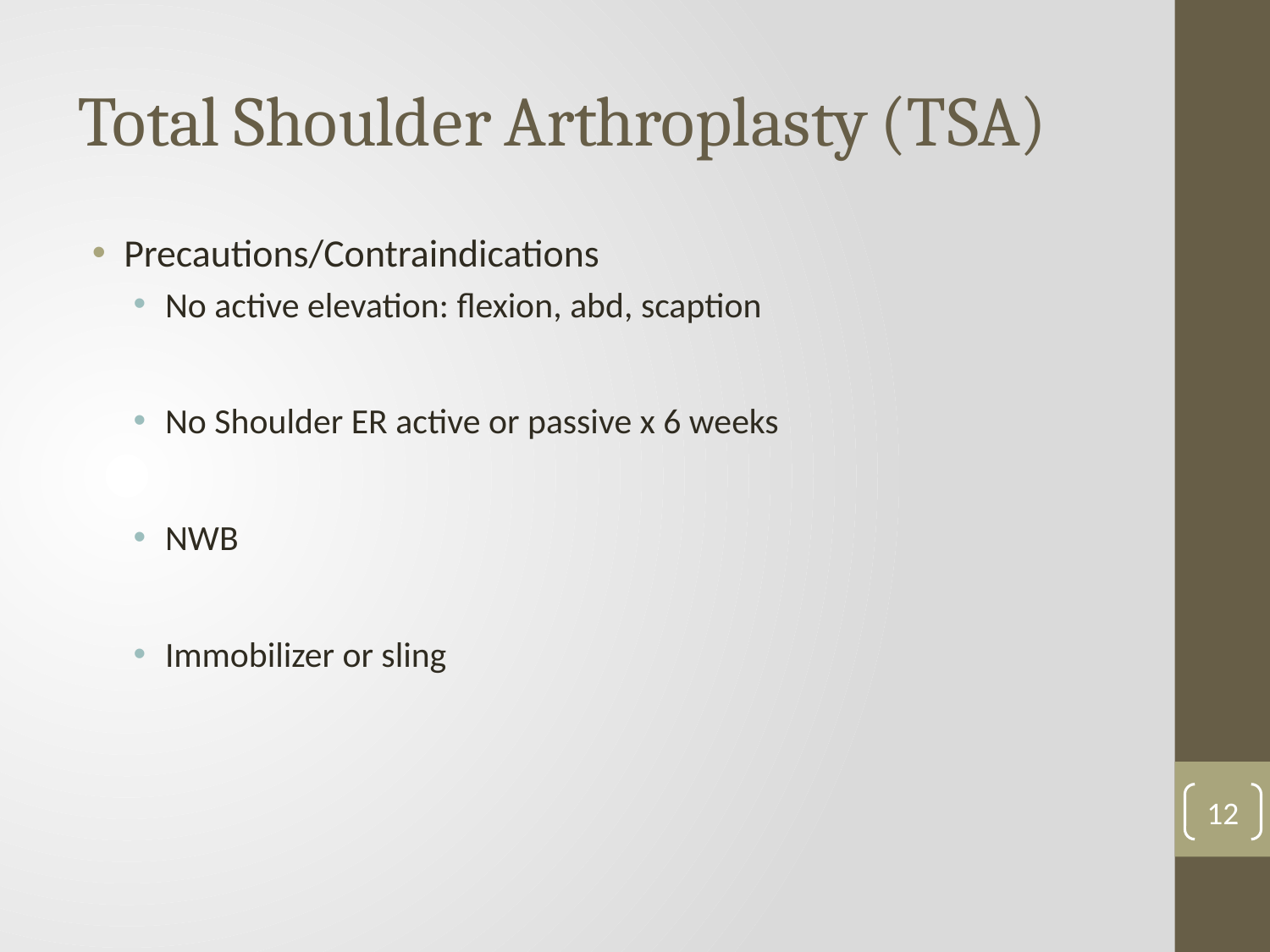

# Total Shoulder Arthroplasty (TSA)
Precautions/Contraindications
No active elevation: flexion, abd, scaption

No Shoulder ER active or passive x 6 weeks

NWB

Immobilizer or sling
12